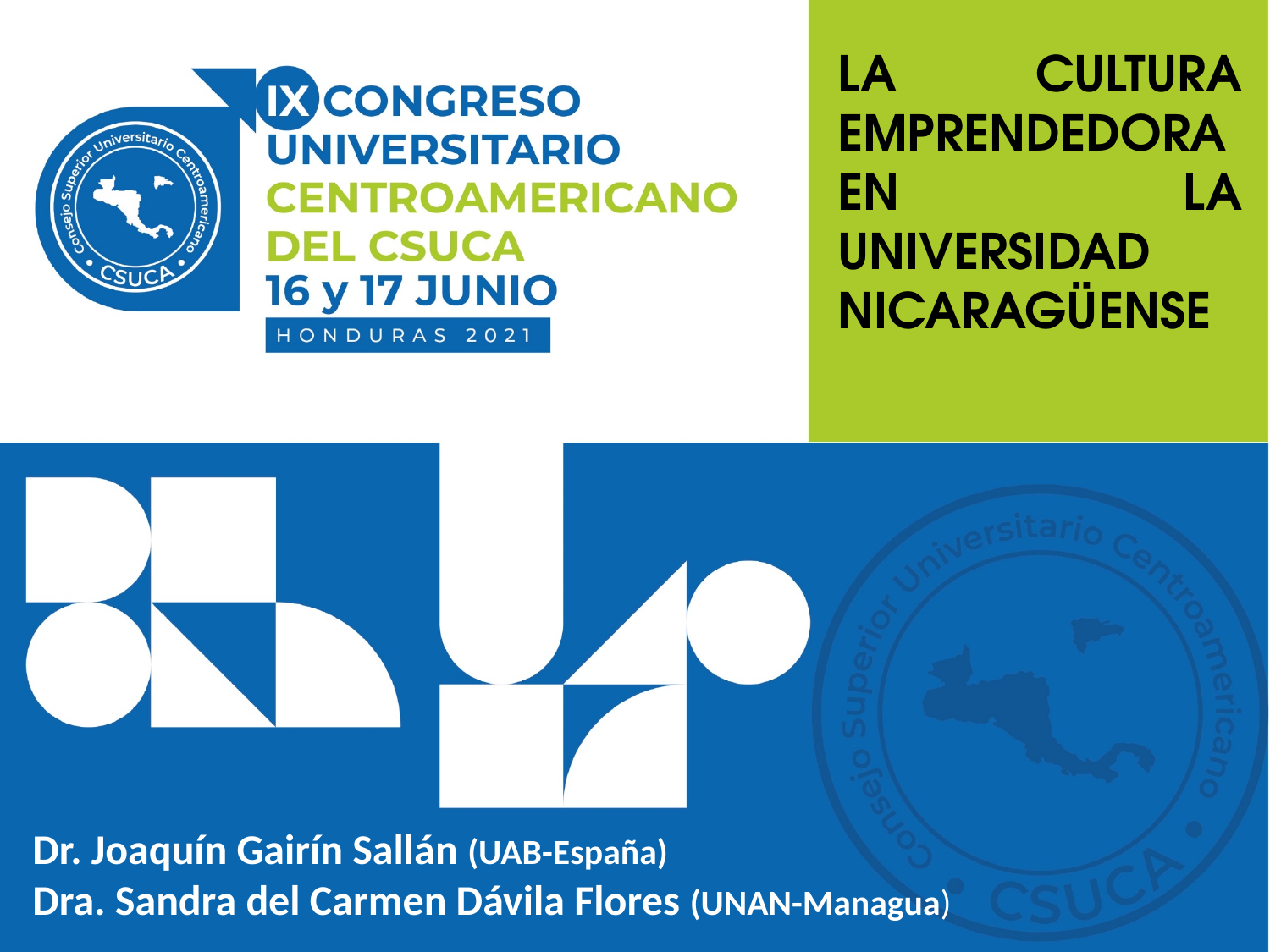

# LA CULTURA EMPRENDEDORA EN LA UNIVERSIDAD NICARAGÜENSE
Dr. Joaquín Gairín Sallán (UAB-España)
Dra. Sandra del Carmen Dávila Flores (UNAN-Managua)